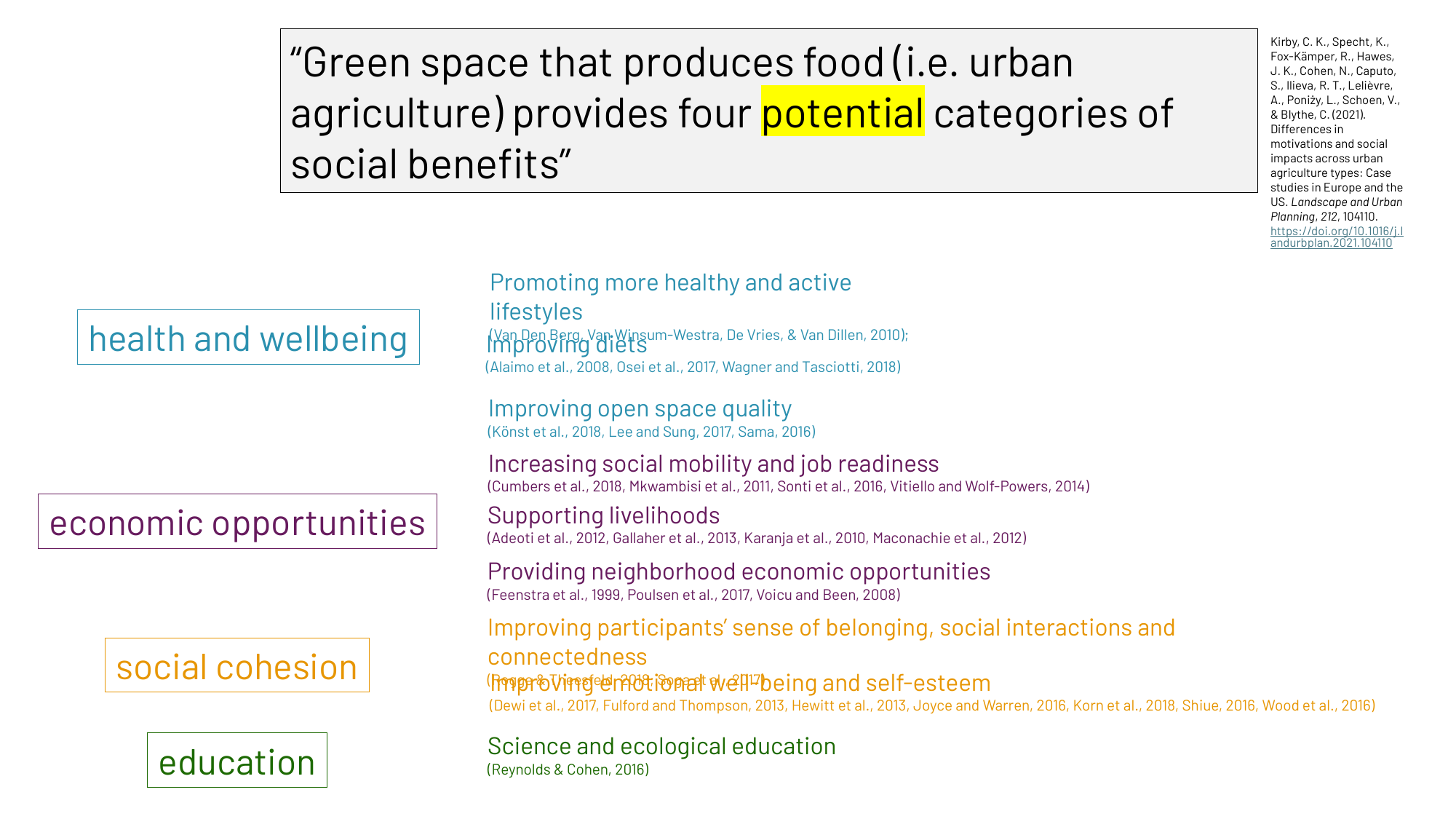

“Green space that produces food (i.e. urban agriculture) provides four potential categories of social benefits”
Kirby, C. K., Specht, K., Fox-Kämper, R., Hawes, J. K., Cohen, N., Caputo, S., Ilieva, R. T., Lelièvre, A., Poniży, L., Schoen, V., & Blythe, C. (2021). Differences in motivations and social impacts across urban agriculture types: Case studies in Europe and the US. Landscape and Urban Planning, 212, 104110. https://doi.org/10.1016/j.landurbplan.2021.104110
Promoting more healthy and active lifestyles
(Van Den Berg, Van Winsum-Westra, De Vries, & Van Dillen, 2010);
health and wellbeing
Improving diets
(Alaimo et al., 2008, Osei et al., 2017, Wagner and Tasciotti, 2018)
Improving open space quality
(Könst et al., 2018, Lee and Sung, 2017, Sama, 2016)
Increasing social mobility and job readiness
(Cumbers et al., 2018, Mkwambisi et al., 2011, Sonti et al., 2016, Vitiello and Wolf-Powers, 2014)

economic opportunities
Supporting livelihoods
(Adeoti et al., 2012, Gallaher et al., 2013, Karanja et al., 2010, Maconachie et al., 2012)
Providing neighborhood economic opportunities
(Feenstra et al., 1999, Poulsen et al., 2017, Voicu and Been, 2008)
Improving participants’ sense of belonging, social interactions and connectedness
(Rogge & Theesfeld, 2018; Soga et al., 2017)
social cohesion
Improving emotional well-being and self-esteem
(Dewi et al., 2017, Fulford and Thompson, 2013, Hewitt et al., 2013, Joyce and Warren, 2016, Korn et al., 2018, Shiue, 2016, Wood et al., 2016)
Science and ecological education
(Reynolds & Cohen, 2016)
education